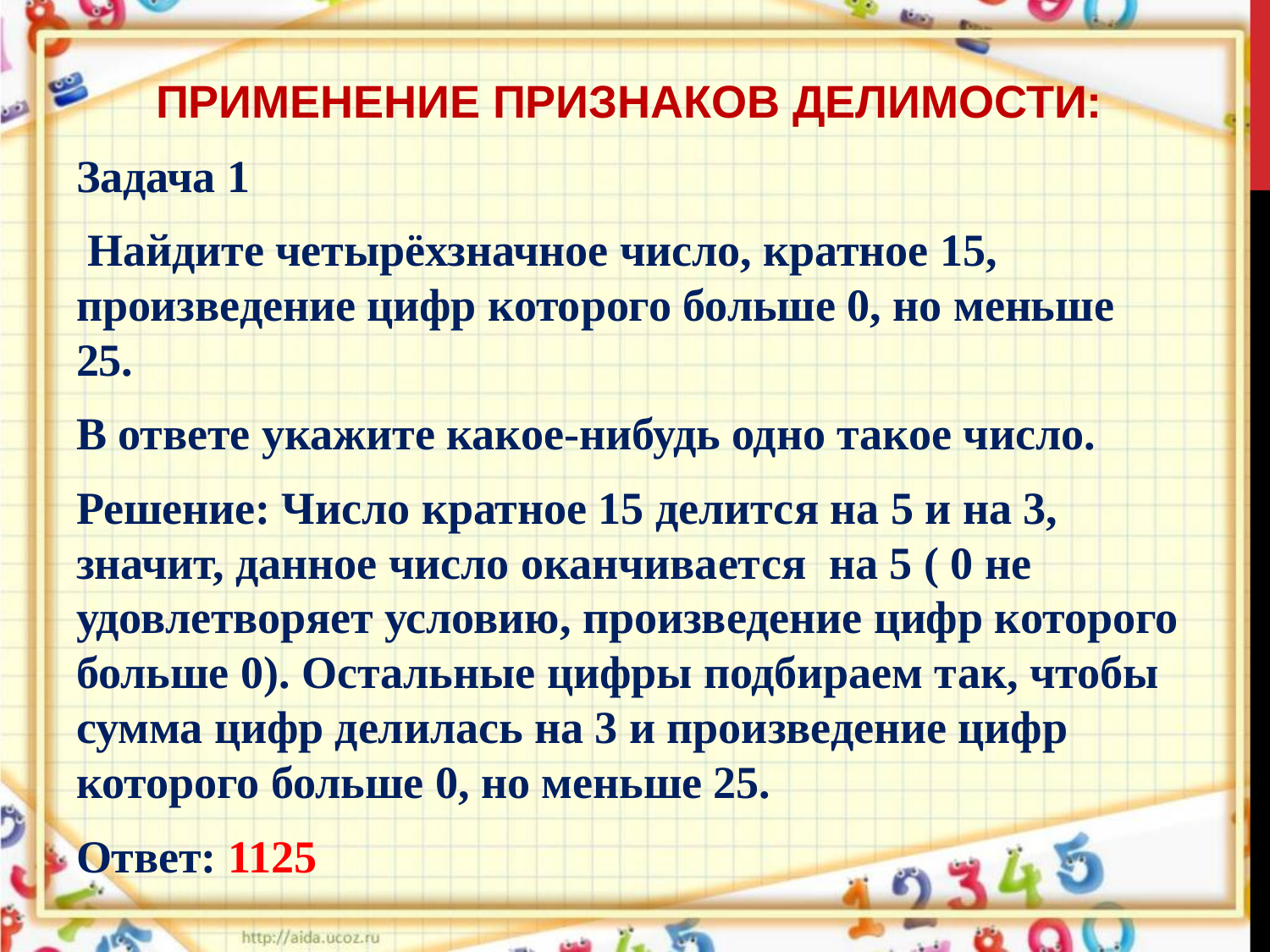

ПРИМЕНЕНИЕ ПРИЗНАКОВ ДЕЛИМОСТИ:
Задача 1
 Найдите четырёхзначное число, кратное 15, произведение цифр которого больше 0, но меньше 25.
В ответе укажите какое­-нибудь одно такое число.
Решение: Число кратное 15 делится на 5 и на 3, значит, данное число оканчивается  на 5 ( 0 не удовлетворяет условию, произведение цифр которого больше 0). Остальные цифры подбираем так, чтобы сумма цифр делилась на 3 и произведение цифр которого больше 0, но меньше 25.
Ответ: 1125